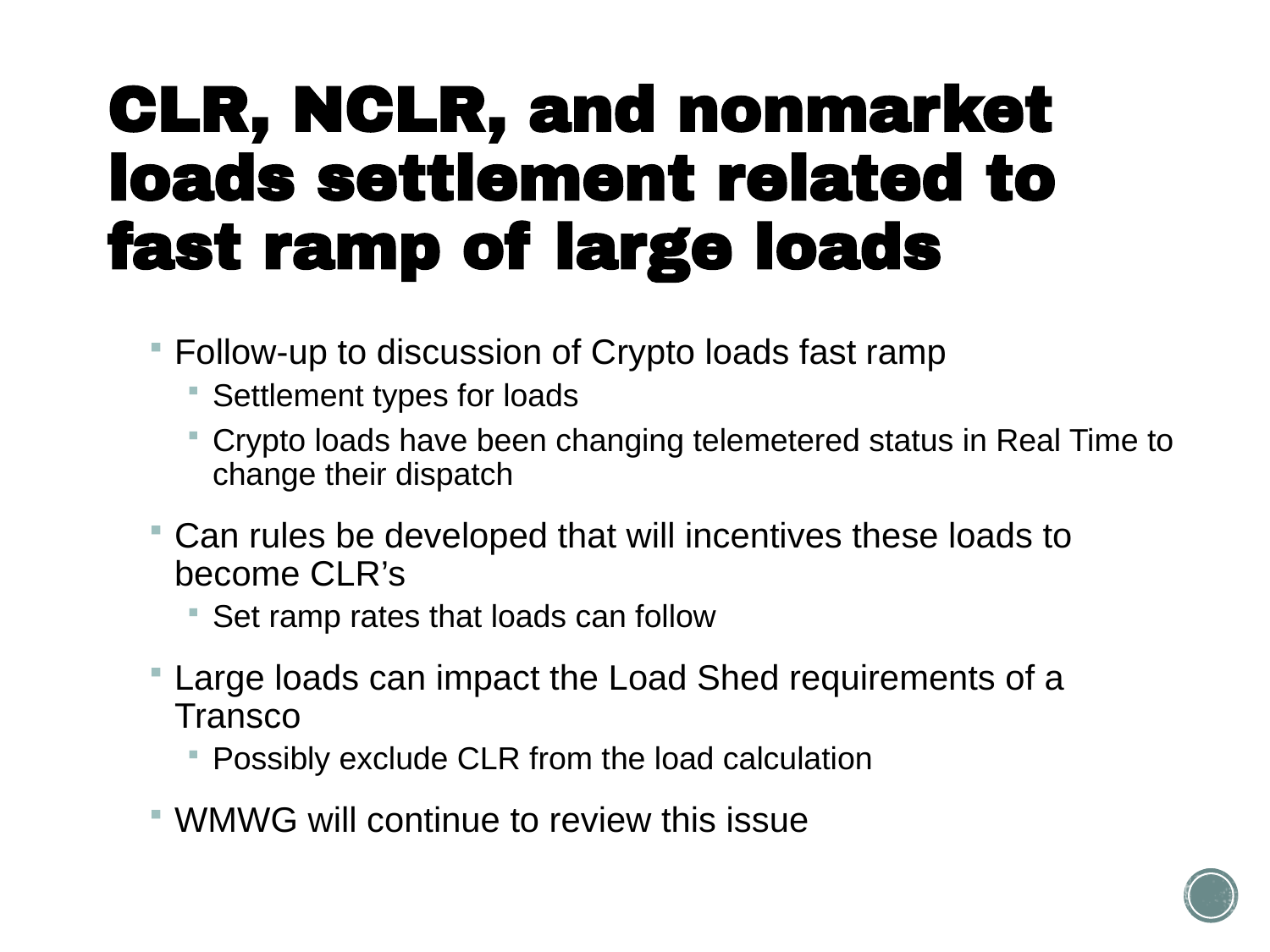

# CLR, NCLR, and nonmarket loads settlement related to fast ramp of large loads
Follow-up to discussion of Crypto loads fast ramp
Settlement types for loads
Crypto loads have been changing telemetered status in Real Time to change their dispatch
Can rules be developed that will incentives these loads to become CLR’s
Set ramp rates that loads can follow
Large loads can impact the Load Shed requirements of a Transco
Possibly exclude CLR from the load calculation
WMWG will continue to review this issue